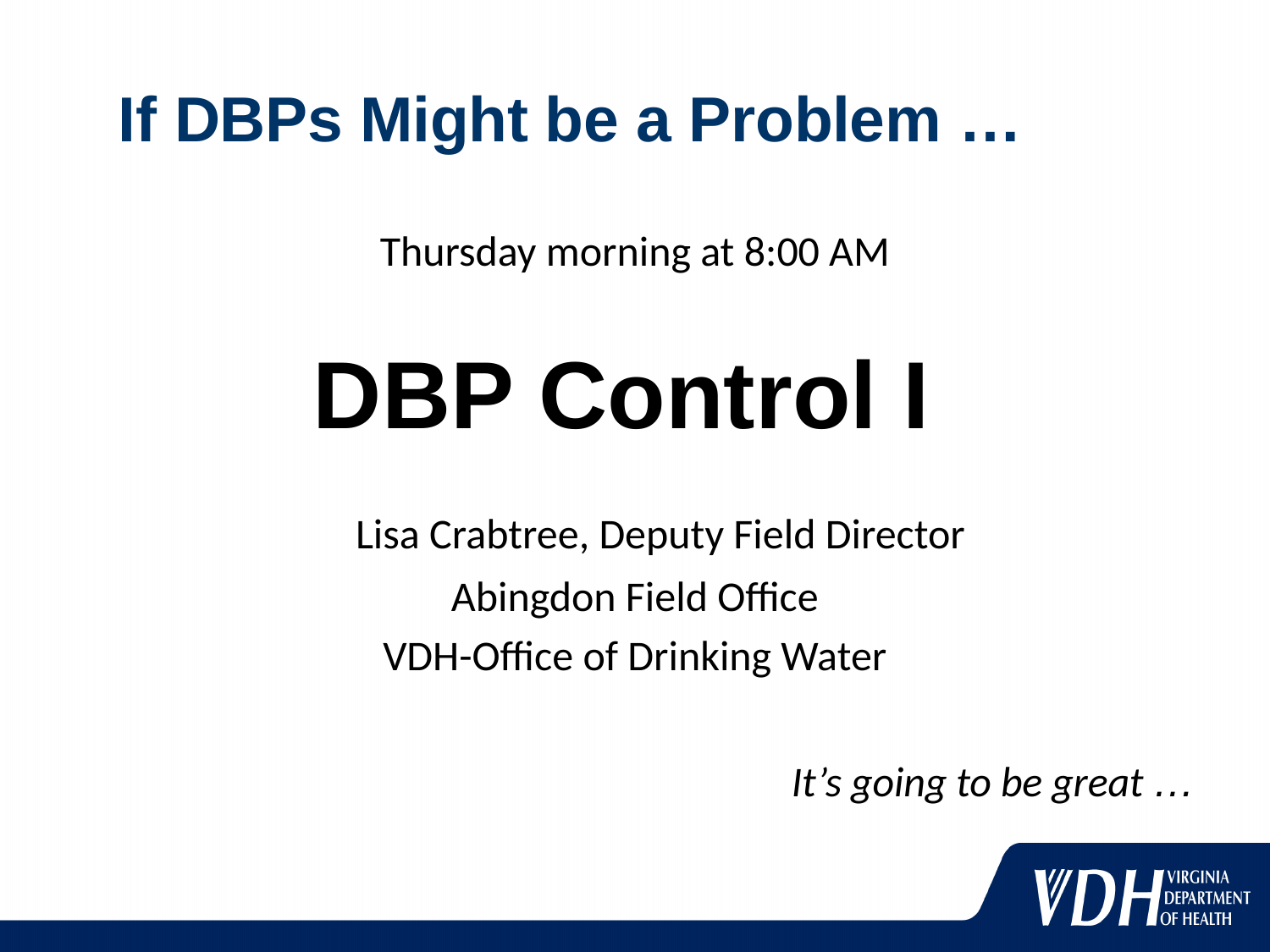

# If DBPs Might be a Problem …
Thursday morning at 8:00 AM

DBP Control I
 Lisa Crabtree, Deputy Field Director
Abingdon Field Office
VDH-Office of Drinking Water

It’s going to be great …